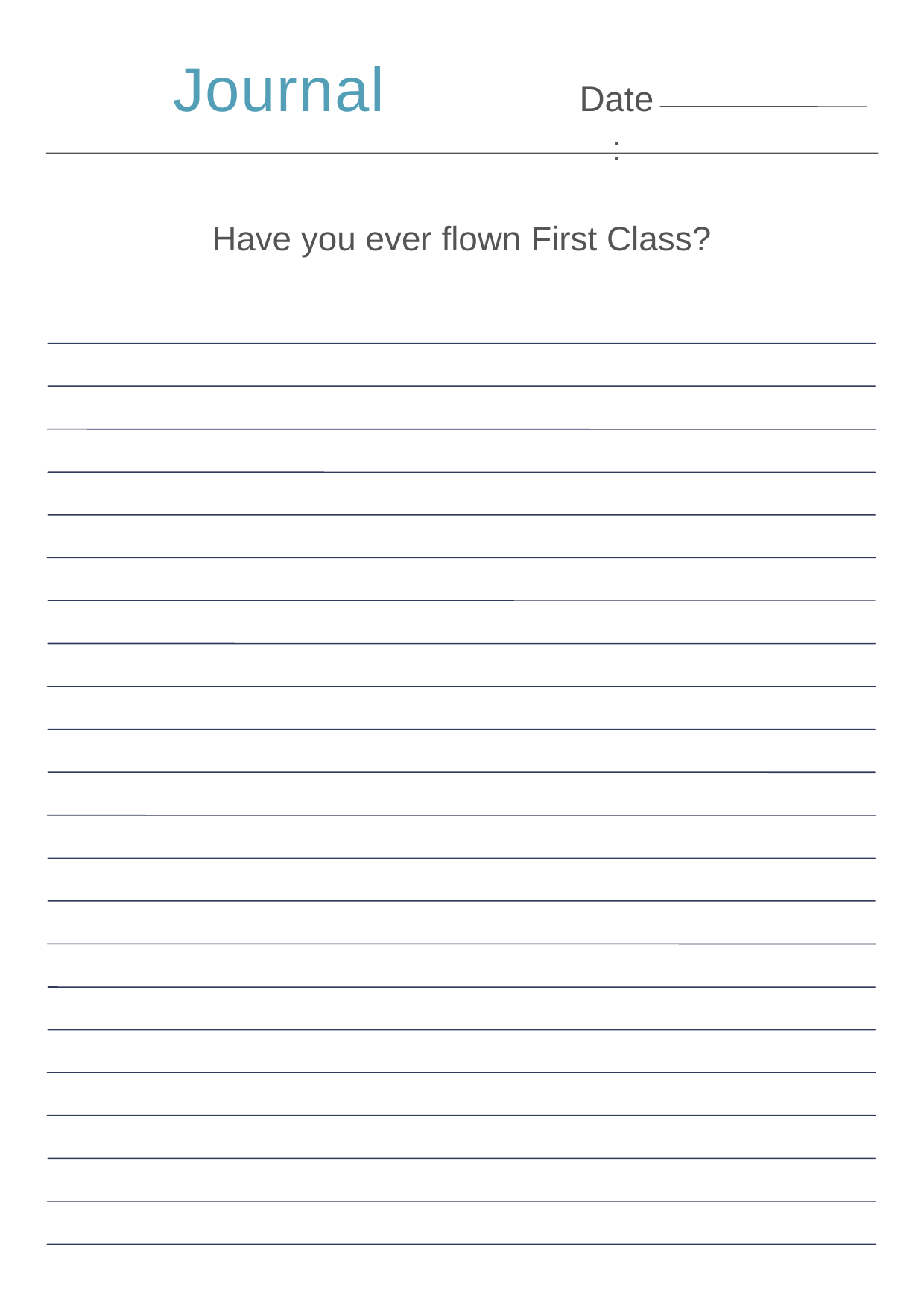

Journal
Date:

Have you ever flown First Class?